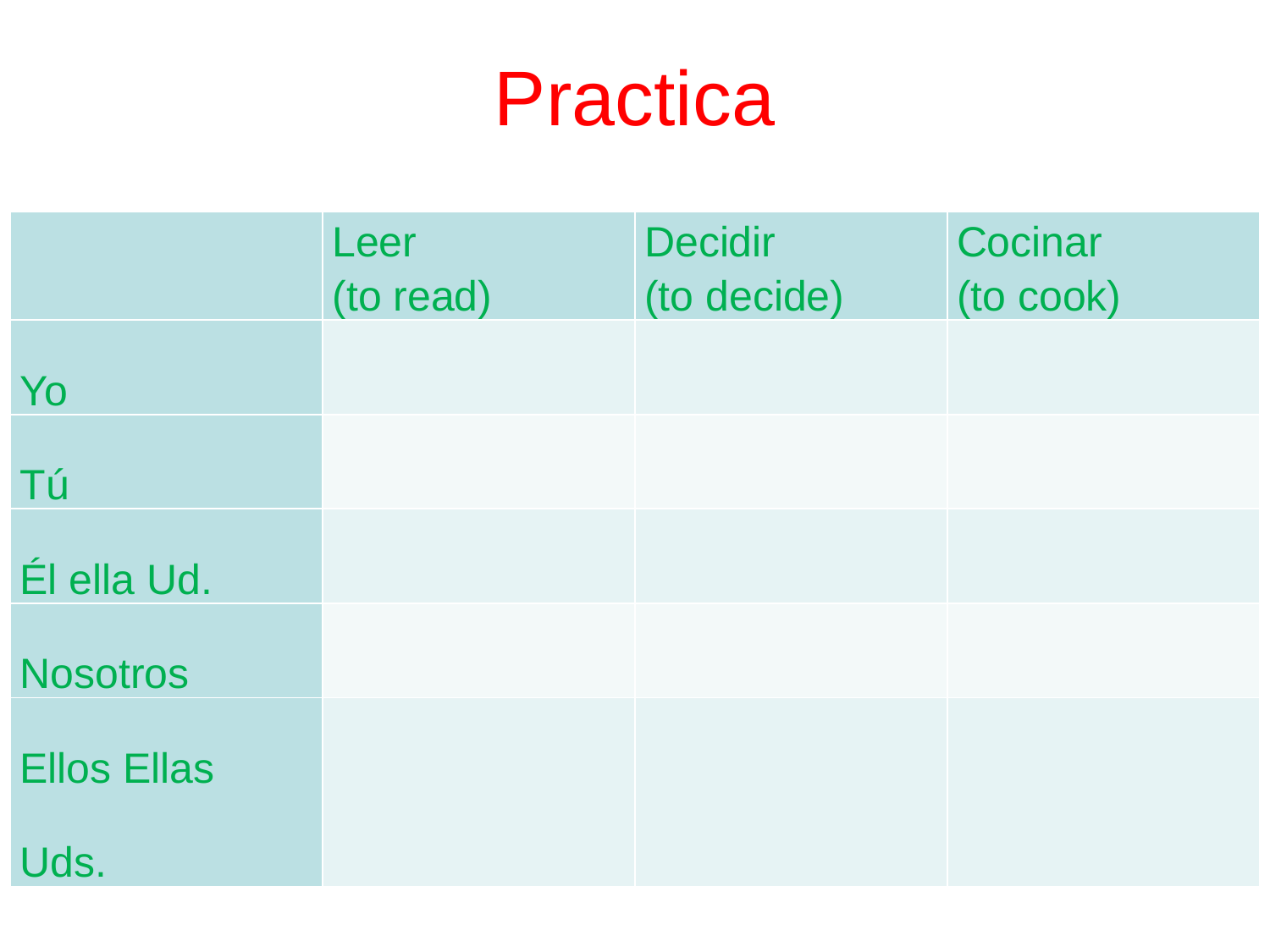

Practica
|  | Leer (to read) | Decidir (to decide) | Cocinar (to cook) |
| --- | --- | --- | --- |
| Yo |  |  |  |
| Tú |  |  |  |
| Él ella Ud. |  |  |  |
| Nosotros |  |  |  |
| Ellos Ellas Uds. |  |  |  |